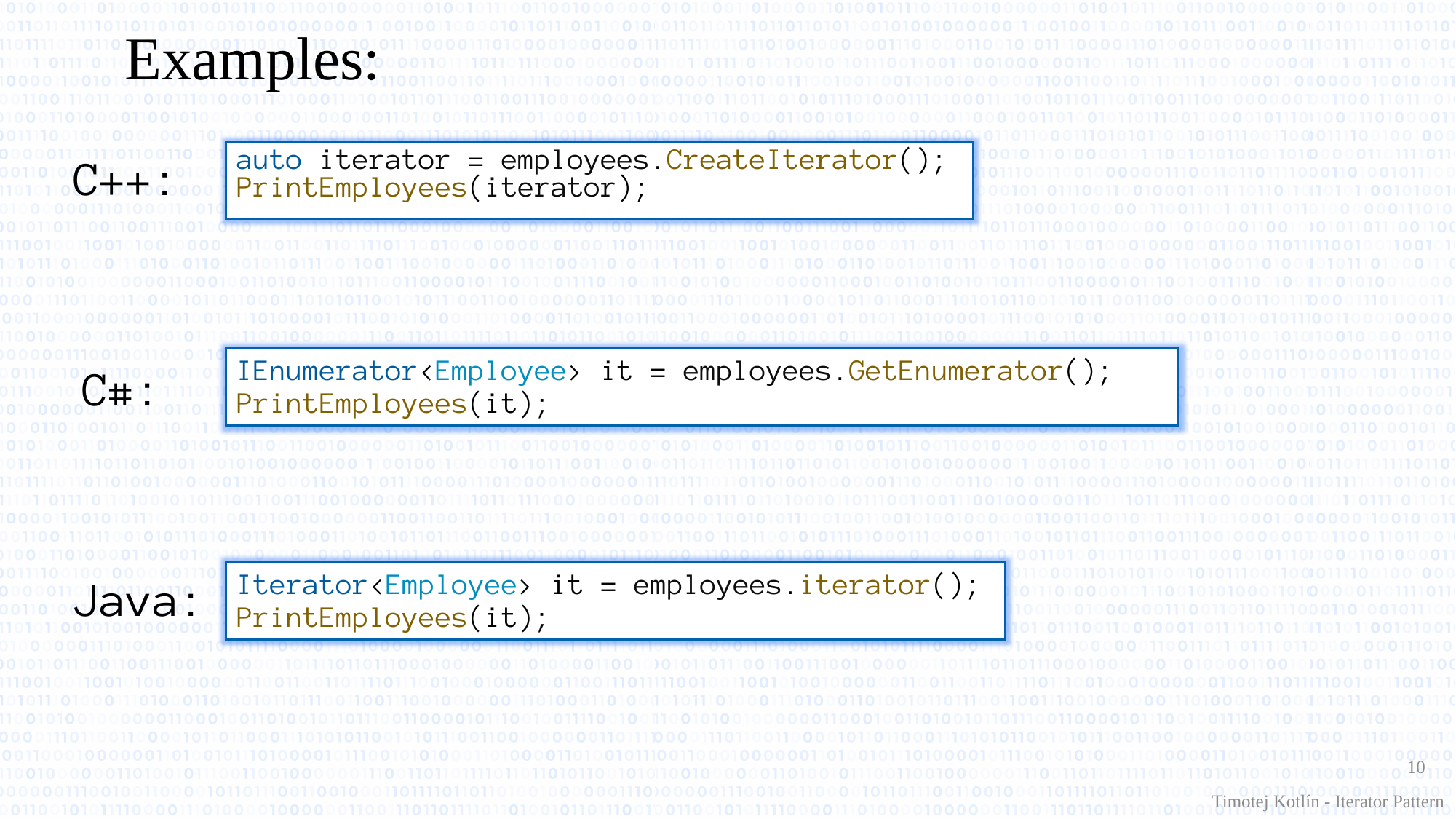

Examples:

C++:
auto iterator = employees.CreateIterator();
PrintEmployees(iterator);
IEnumerator<Employee> it = employees.GetEnumerator();
PrintEmployees(it);
C#:
Java:
Iterator<Employee> it = employees.iterator();
PrintEmployees(it);
10
Timotej Kotlín - Iterator Pattern